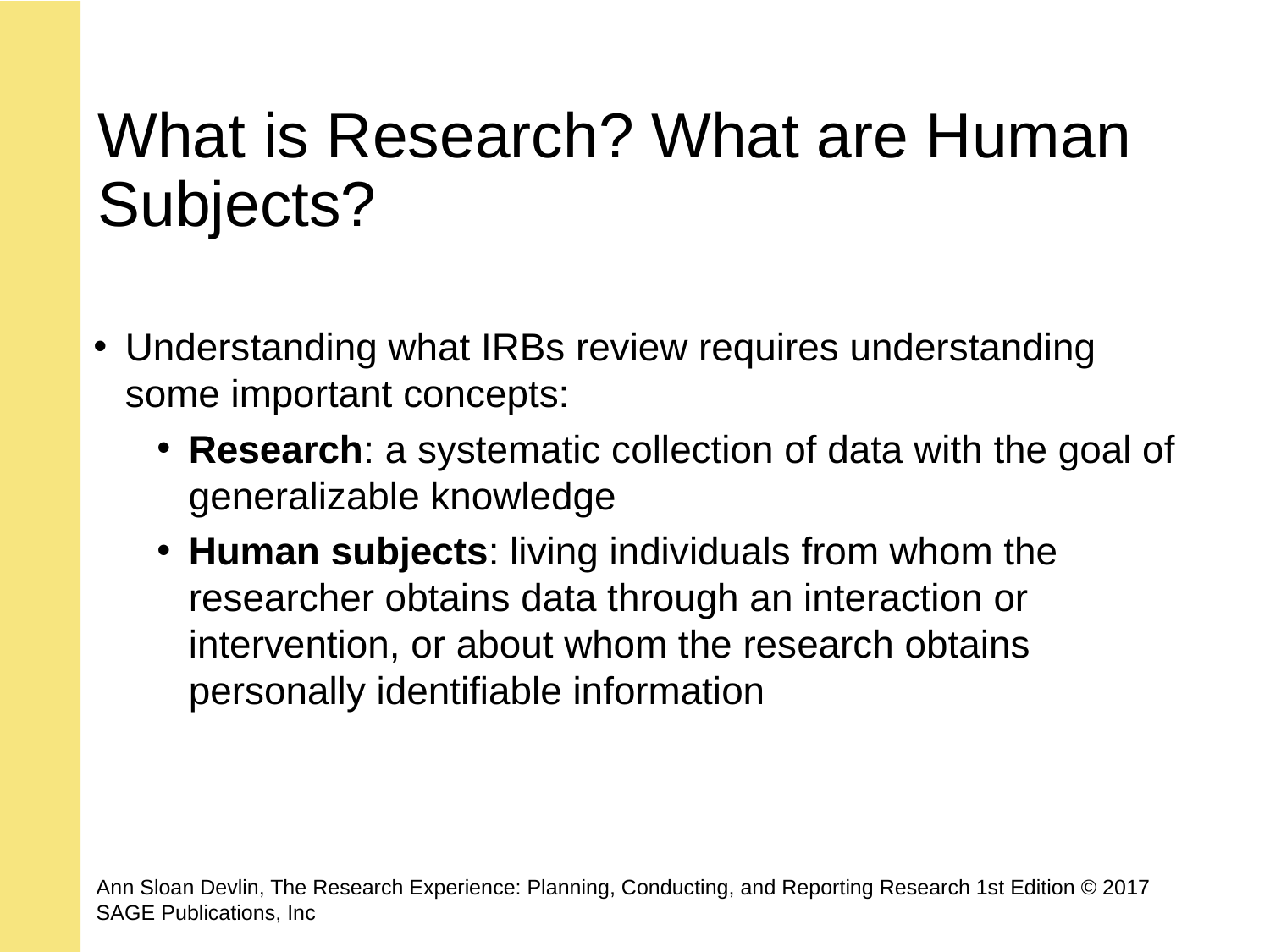

# What is Research? What are Human Subjects?
Understanding what IRBs review requires understanding some important concepts:
Research: a systematic collection of data with the goal of generalizable knowledge
Human subjects: living individuals from whom the researcher obtains data through an interaction or intervention, or about whom the research obtains personally identifiable information